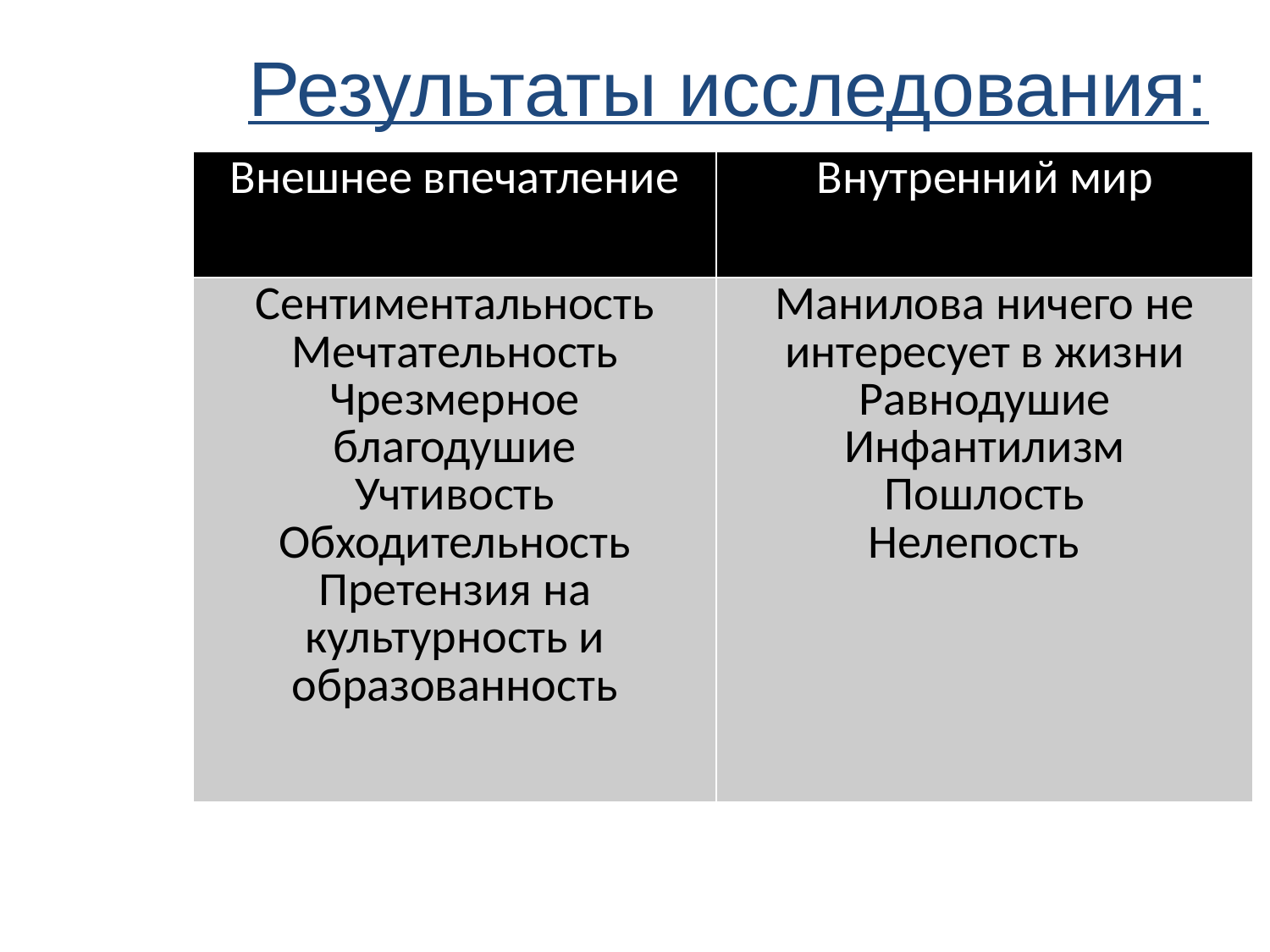

Результаты исследования:
| Внешнее впечатление | Внутренний мир |
| --- | --- |
| Сентиментальность Мечтательность Чрезмерное благодушие Учтивость Обходительность Претензия на культурность и образованность | Манилова ничего не интересует в жизни Равнодушие Инфантилизм Пошлость Нелепость |